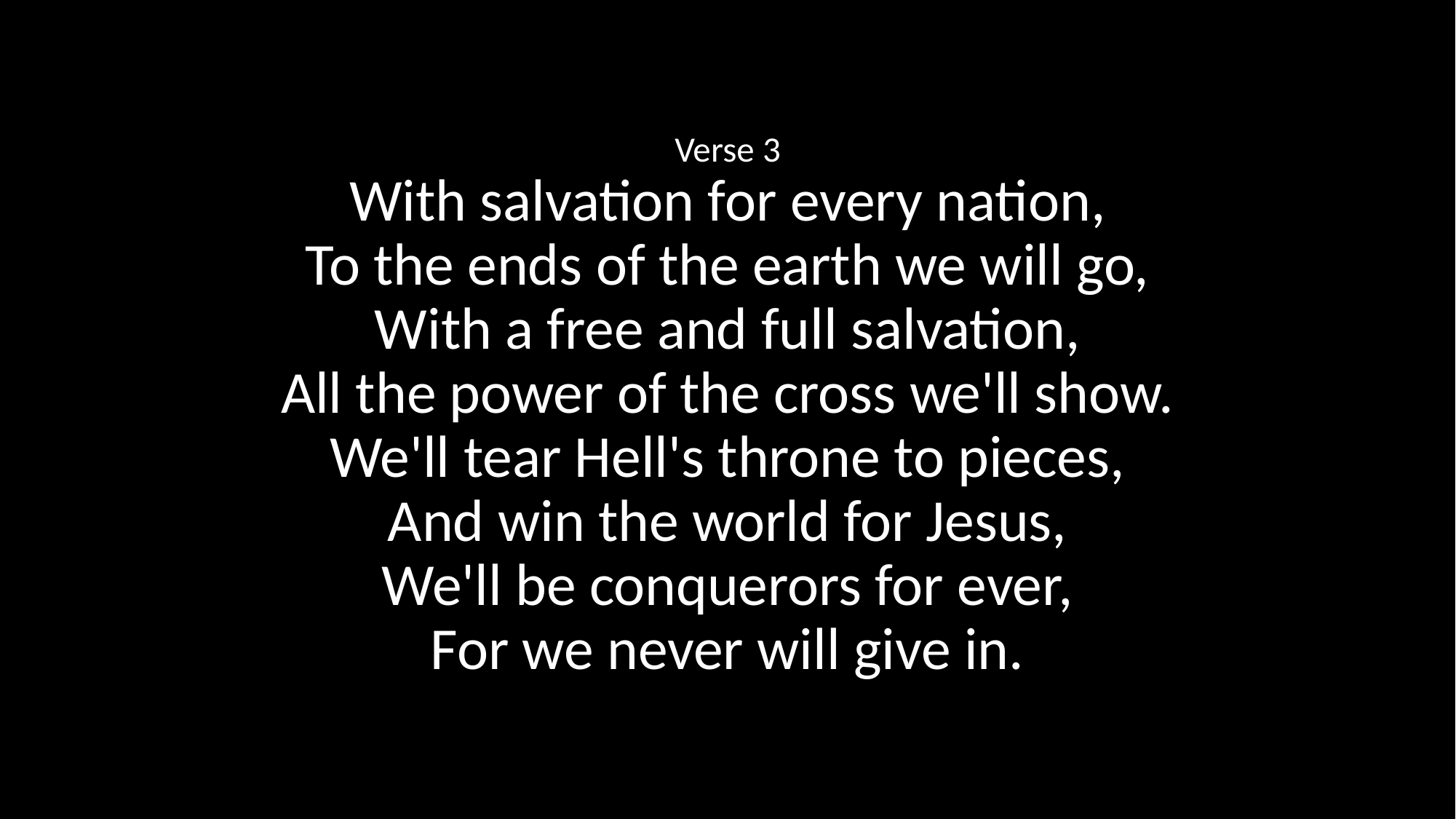

Verse 3
With salvation for every nation,
To the ends of the earth we will go,
With a free and full salvation,
All the power of the cross we'll show.
We'll tear Hell's throne to pieces,
And win the world for Jesus,
We'll be conquerors for ever,
For we never will give in.